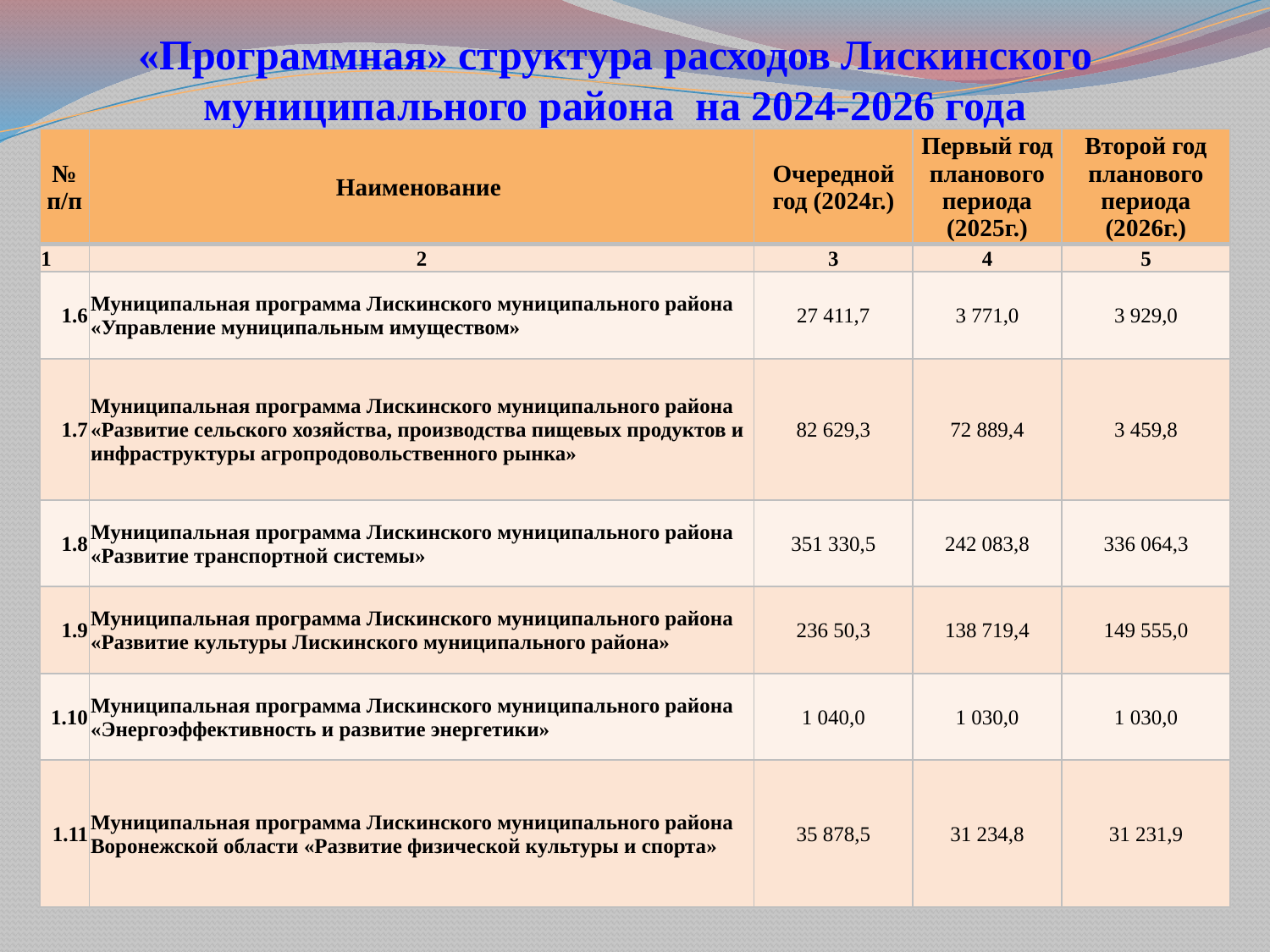

# «Программная» структура расходов Лискинского муниципального района  на 2024-2026 года
| № п/п | Наименование | Очередной год (2024г.) | Первый год планового периода (2025г.) | Второй год планового периода (2026г.) |
| --- | --- | --- | --- | --- |
| 1 | 2 | 3 | 4 | 5 |
| 1.6 | Муниципальная программа Лискинского муниципального района «Управление муниципальным имуществом» | 27 411,7 | 3 771,0 | 3 929,0 |
| 1.7 | Муниципальная программа Лискинского муниципального района «Развитие сельского хозяйства, производства пищевых продуктов и инфраструктуры агропродовольственного рынка» | 82 629,3 | 72 889,4 | 3 459,8 |
| 1.8 | Муниципальная программа Лискинского муниципального района «Развитие транспортной системы» | 351 330,5 | 242 083,8 | 336 064,3 |
| 1.9 | Муниципальная программа Лискинского муниципального района «Развитие культуры Лискинского муниципального района» | 236 50,3 | 138 719,4 | 149 555,0 |
| 1.10 | Муниципальная программа Лискинского муниципального района «Энергоэффективность и развитие энергетики» | 1 040,0 | 1 030,0 | 1 030,0 |
| 1.11 | Муниципальная программа Лискинского муниципального района Воронежской области «Развитие физической культуры и спорта» | 35 878,5 | 31 234,8 | 31 231,9 |